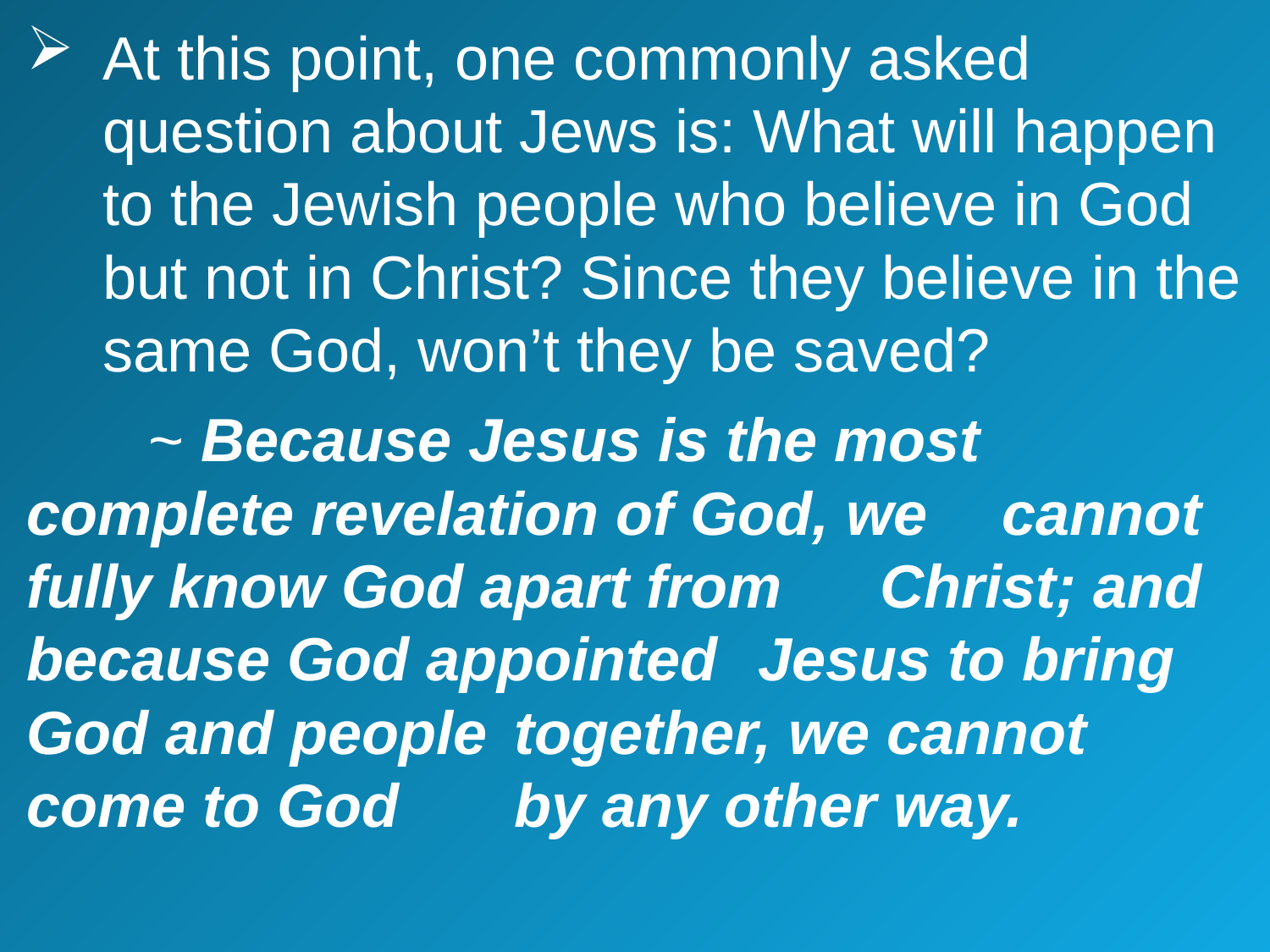

At this point, one commonly asked question about Jews is: What will happen to the Jewish people who believe in God but not in Christ? Since they believe in the same God, won’t they be saved?
		~ Because Jesus is the most 							complete revelation of God, we 						cannot fully know God apart from 					Christ; and because God appointed 					Jesus to bring God and people 						together, we cannot come to God 					by any other way.